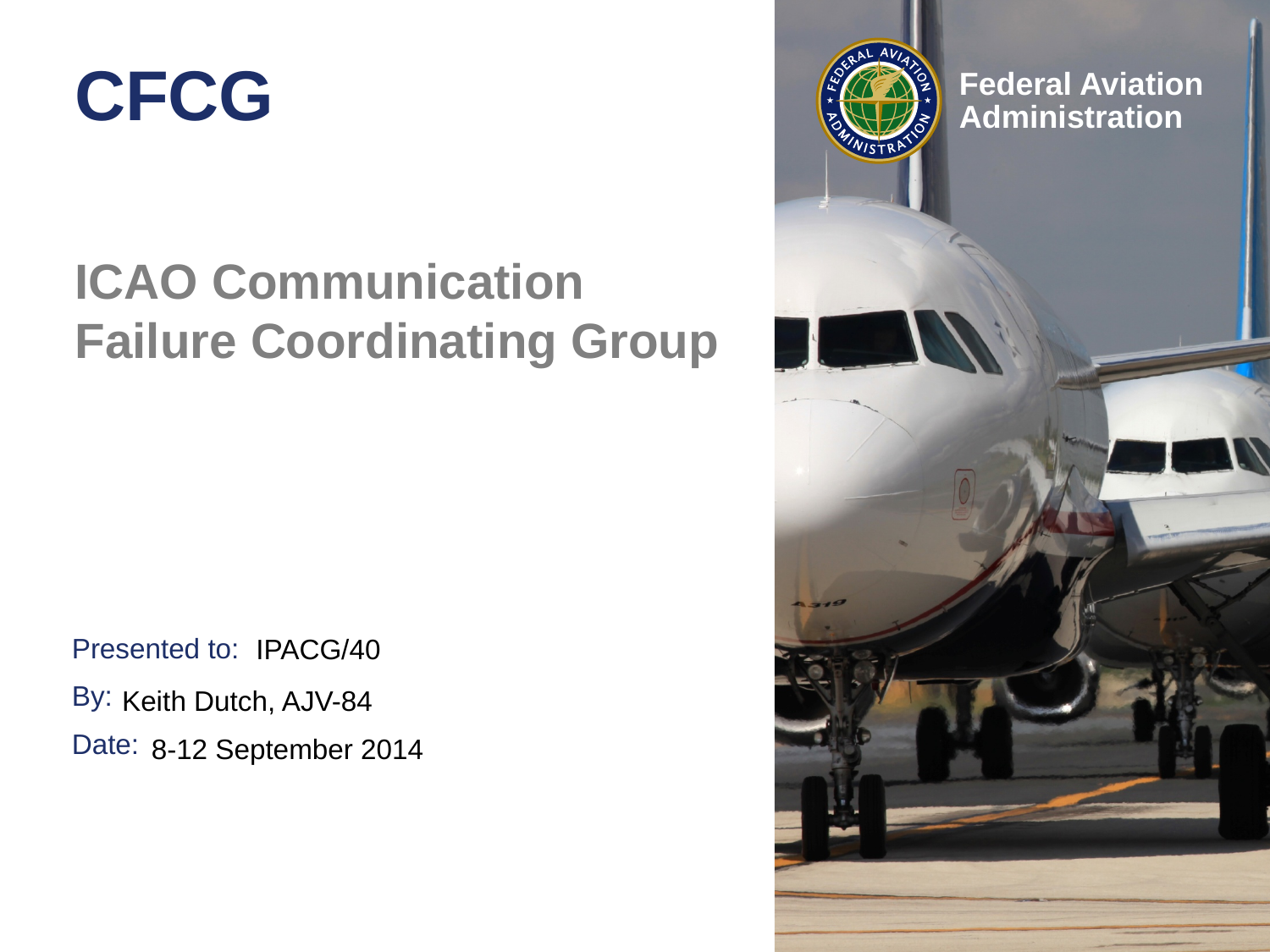

# CFCG
ICAO Communication Failure Coordinating Group
IPACG/40
Keith Dutch, AJV-84
8-12 September 2014